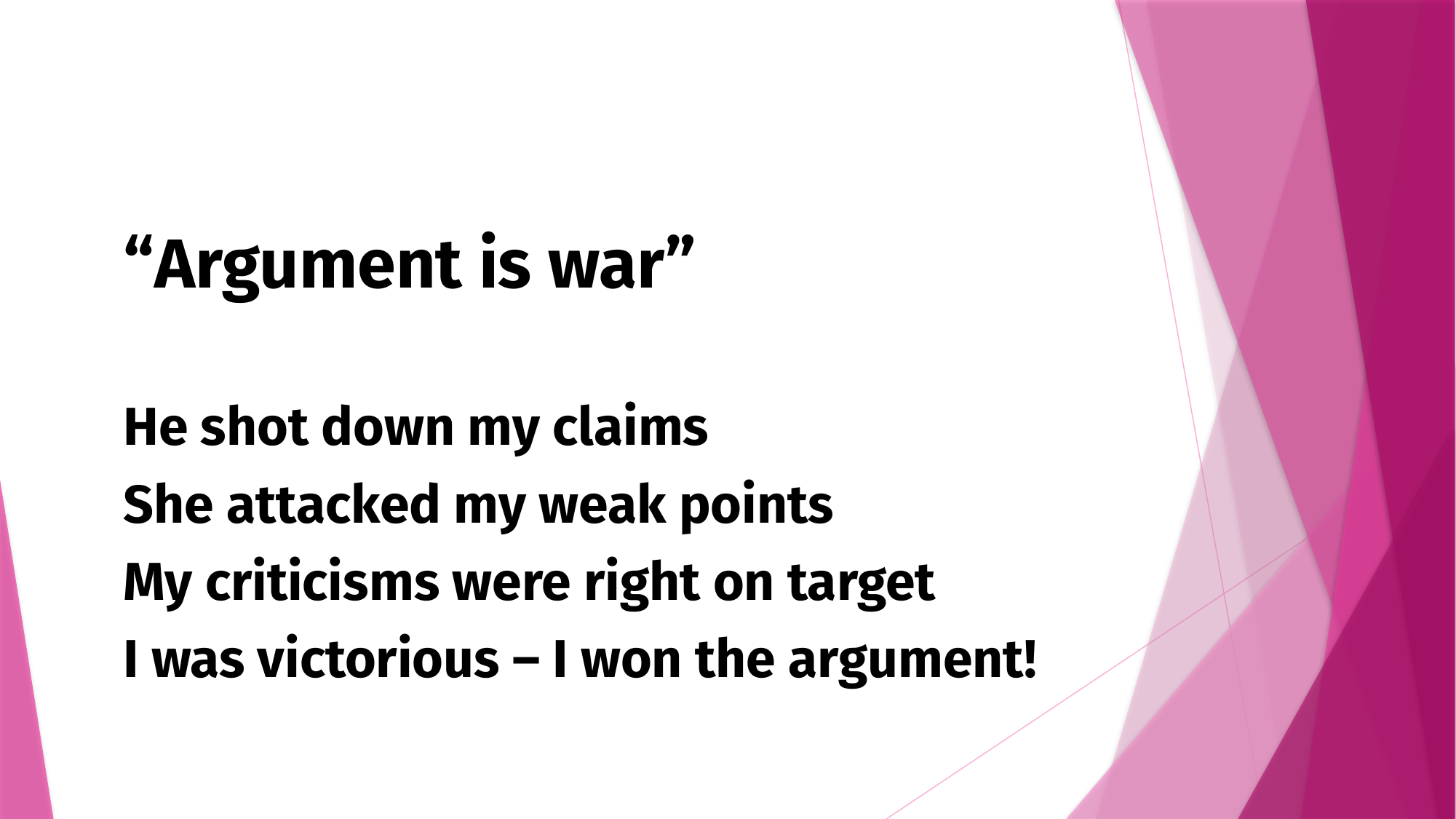

“Argument is war”

He shot down my claims
She attacked my weak points
My criticisms were right on target
I was victorious – I won the argument!